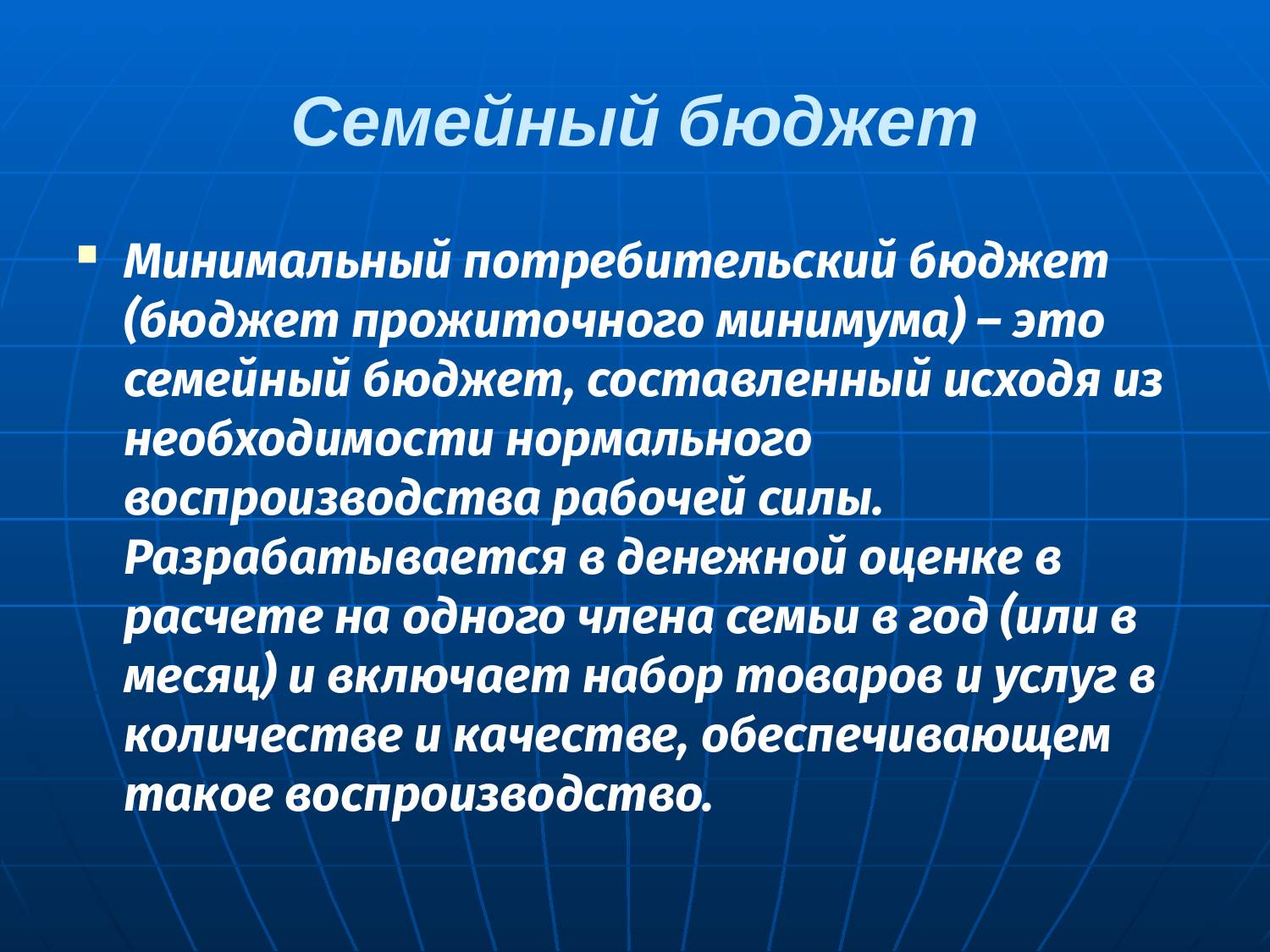

# Семейный бюджет
Минимальный потребительский бюджет (бюджет прожиточного минимума) – это семейный бюджет, составленный исходя из необходимости нормального воспроизводства рабочей силы. Разрабатывается в денежной оценке в расчете на одного члена семьи в год (или в месяц) и включает набор товаров и услуг в количестве и качестве, обеспечивающем такое воспроизводство.